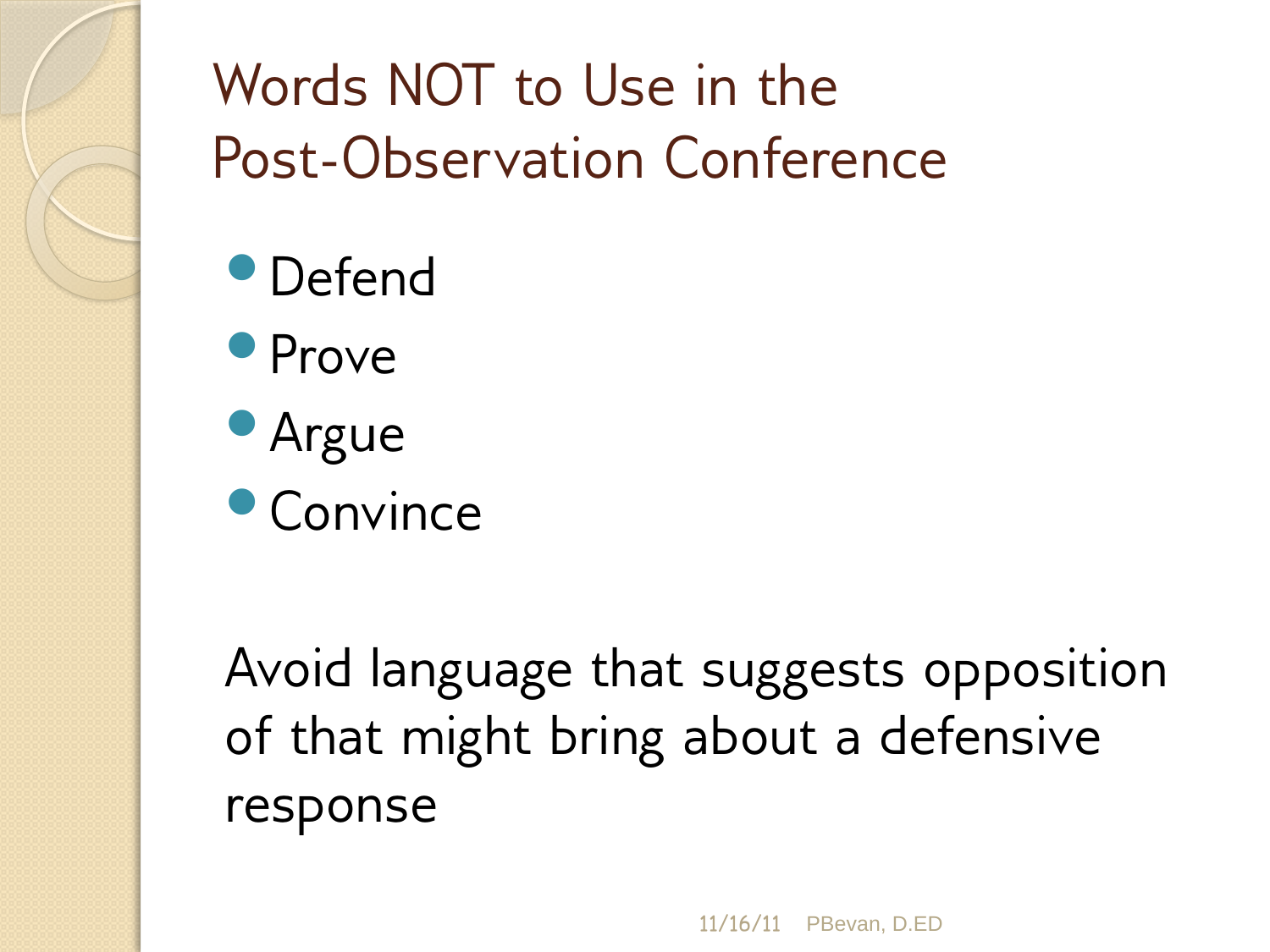

# Words NOT to Use in the Post-Observation Conference
Defend
Prove
Argue
Convince

Avoid language that suggests opposition of that might bring about a defensive response
11/16/11
PBevan, D.ED